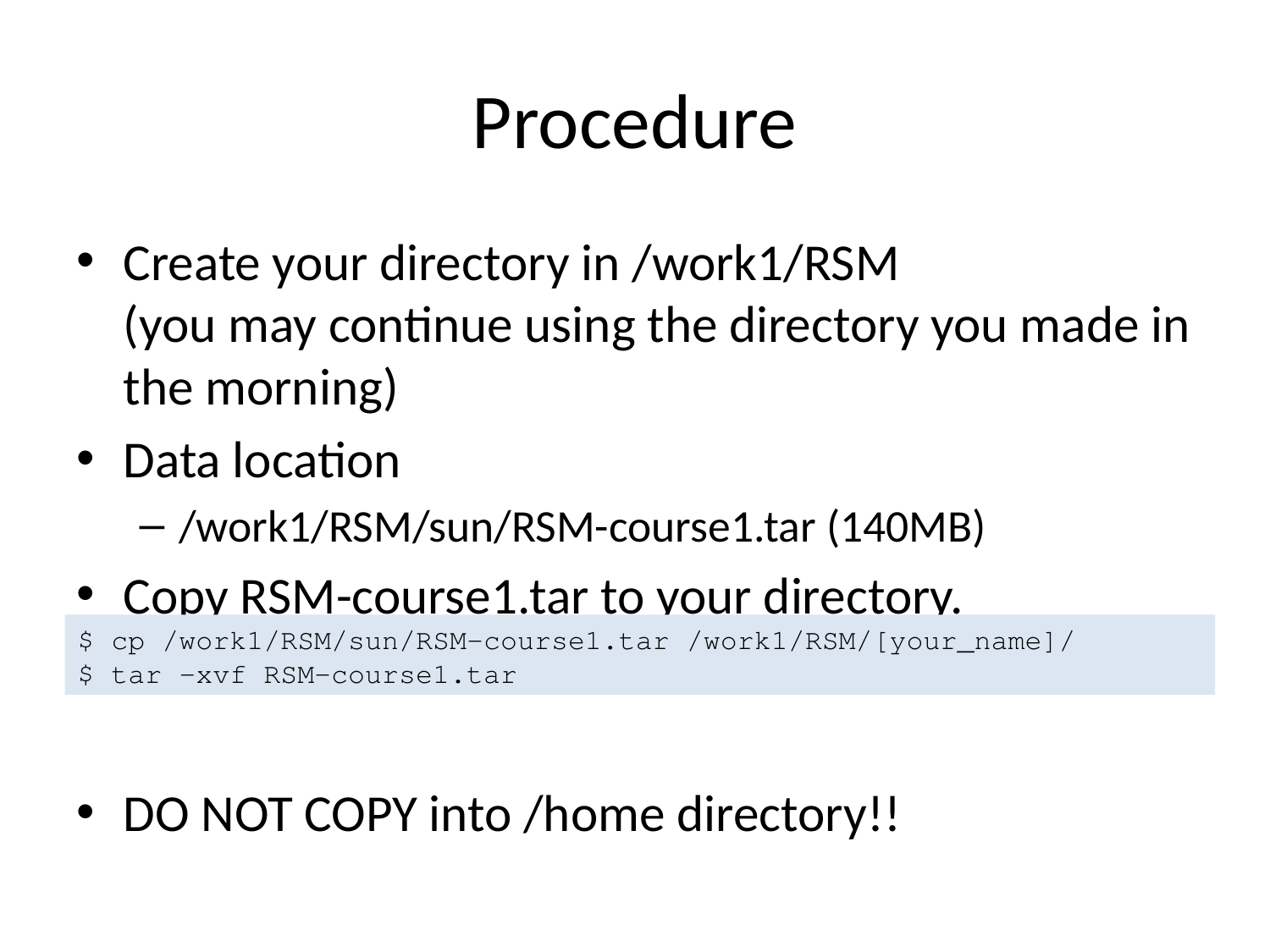

# Procedure
Create your directory in /work1/RSM
(you may continue using the directory you made in the morning)
Data location
/work1/RSM/sun/RSM-course1.tar (140MB)
Copy RSM-course1.tar to your directory.

DO NOT COPY into /home directory!!

$ cp /work1/RSM/sun/RSM-course1.tar /work1/RSM/[your_name]/
$ tar -xvf RSM-course1.tar